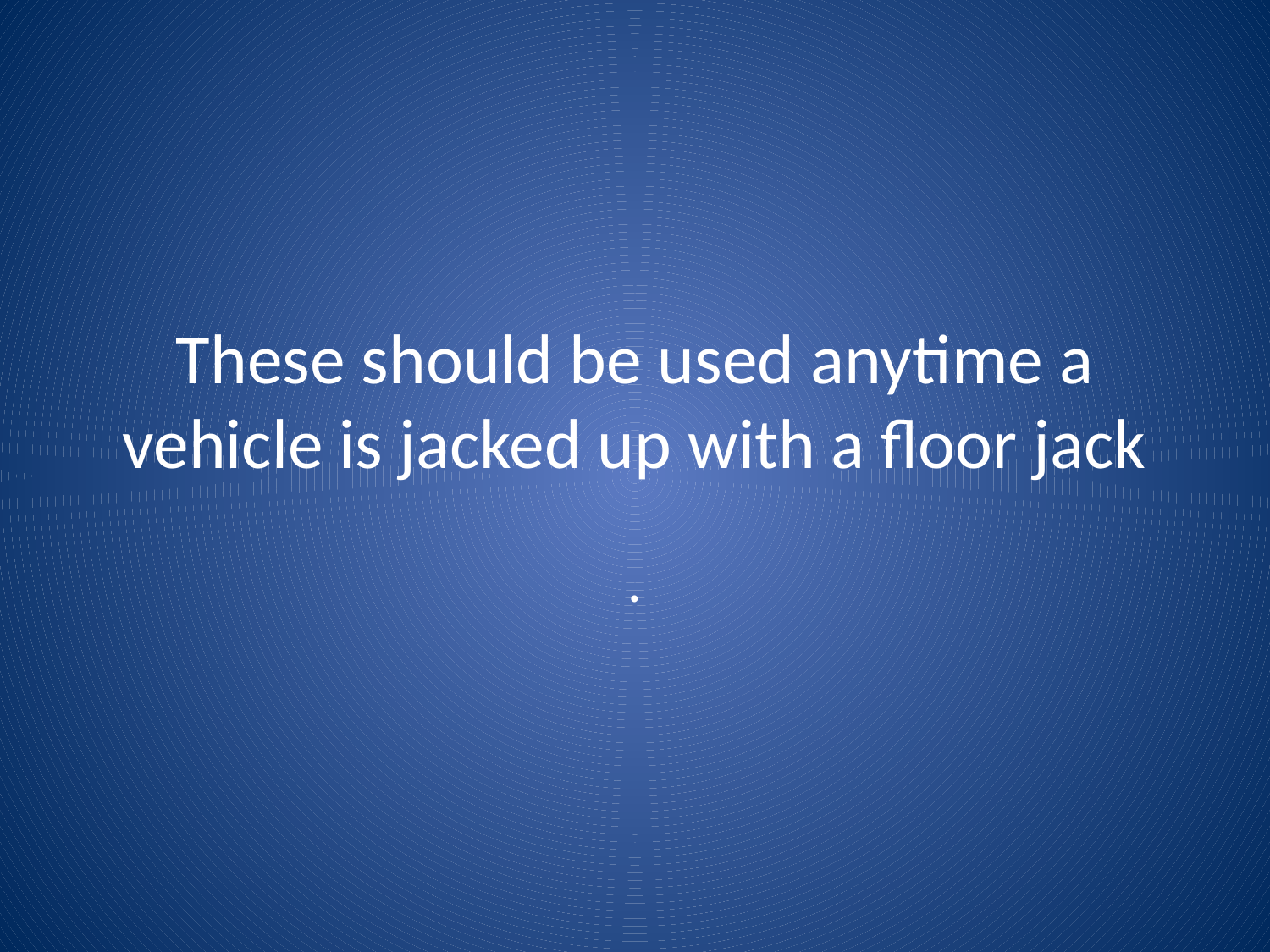

# These should be used anytime a vehicle is jacked up with a floor jack
.